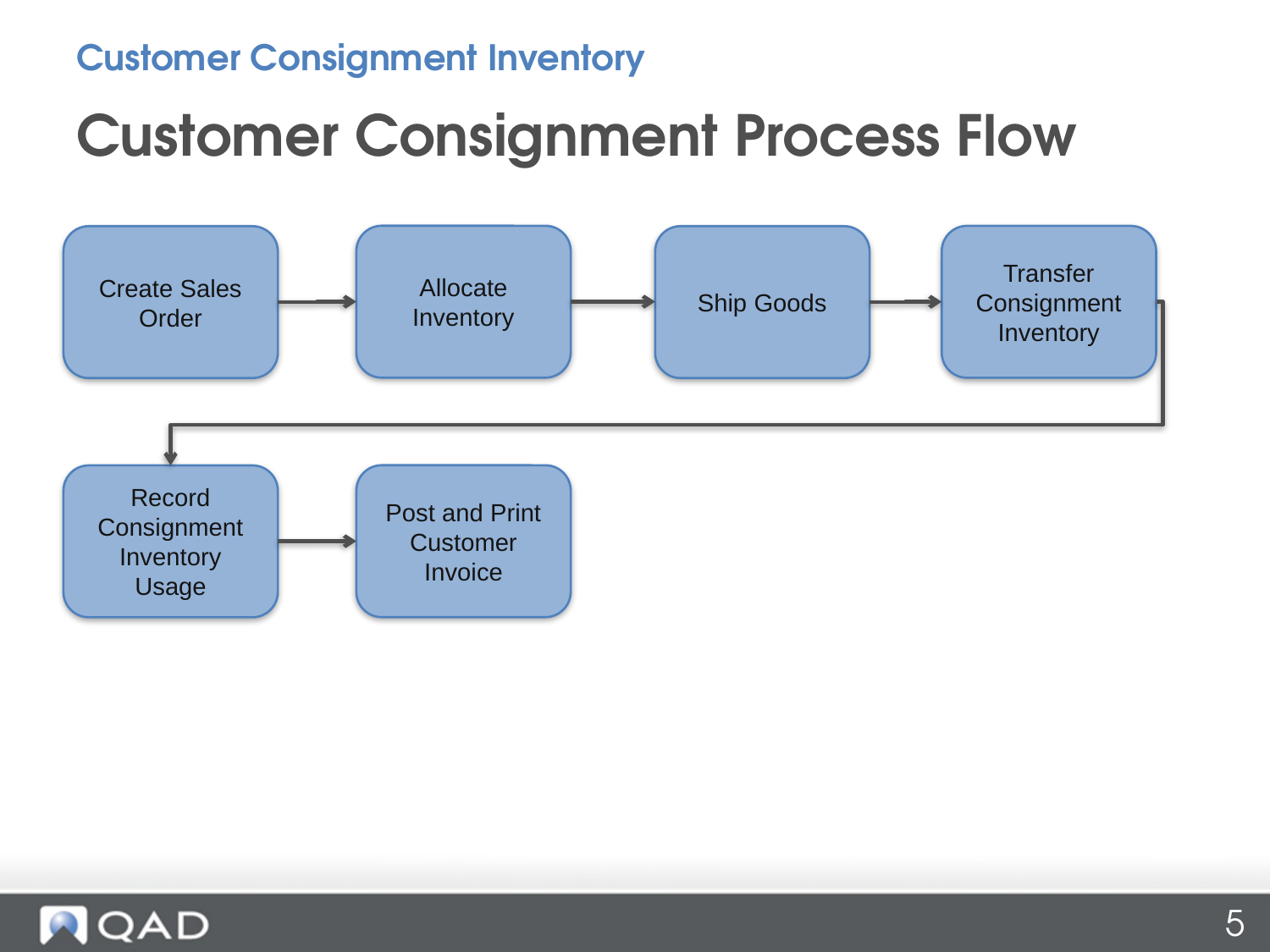

Customer Consignment Inventory
# Customer Consignment Process Flow
Allocate Inventory
Transfer Consignment Inventory
Create Sales Order
Ship Goods
Post and Print Customer Invoice
Record Consignment Inventory Usage
5